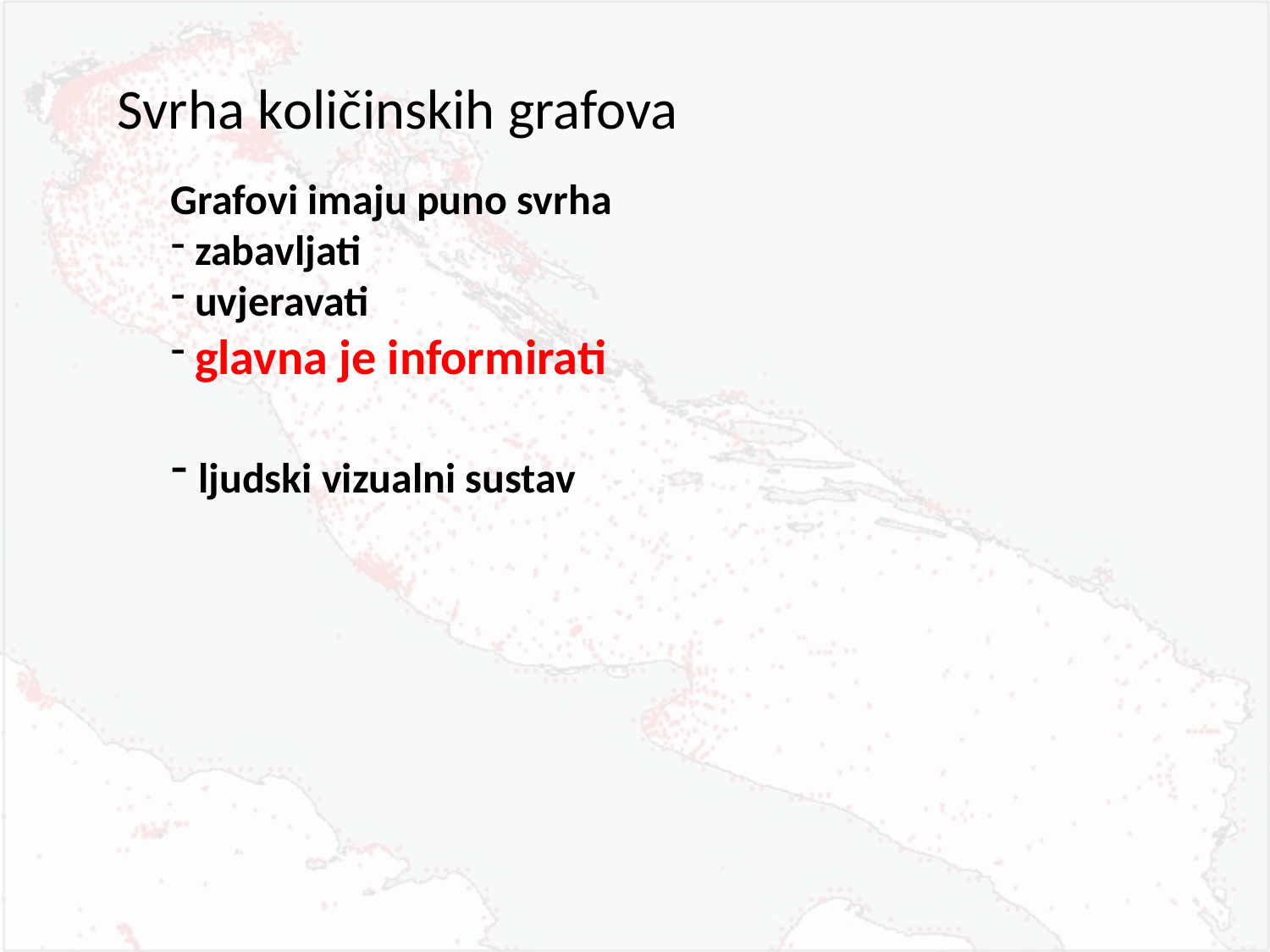

Svrha količinskih grafova
Grafovi imaju puno svrha
 zabavljati
 uvjeravati
 glavna je informirati

 ljudski vizualni sustav